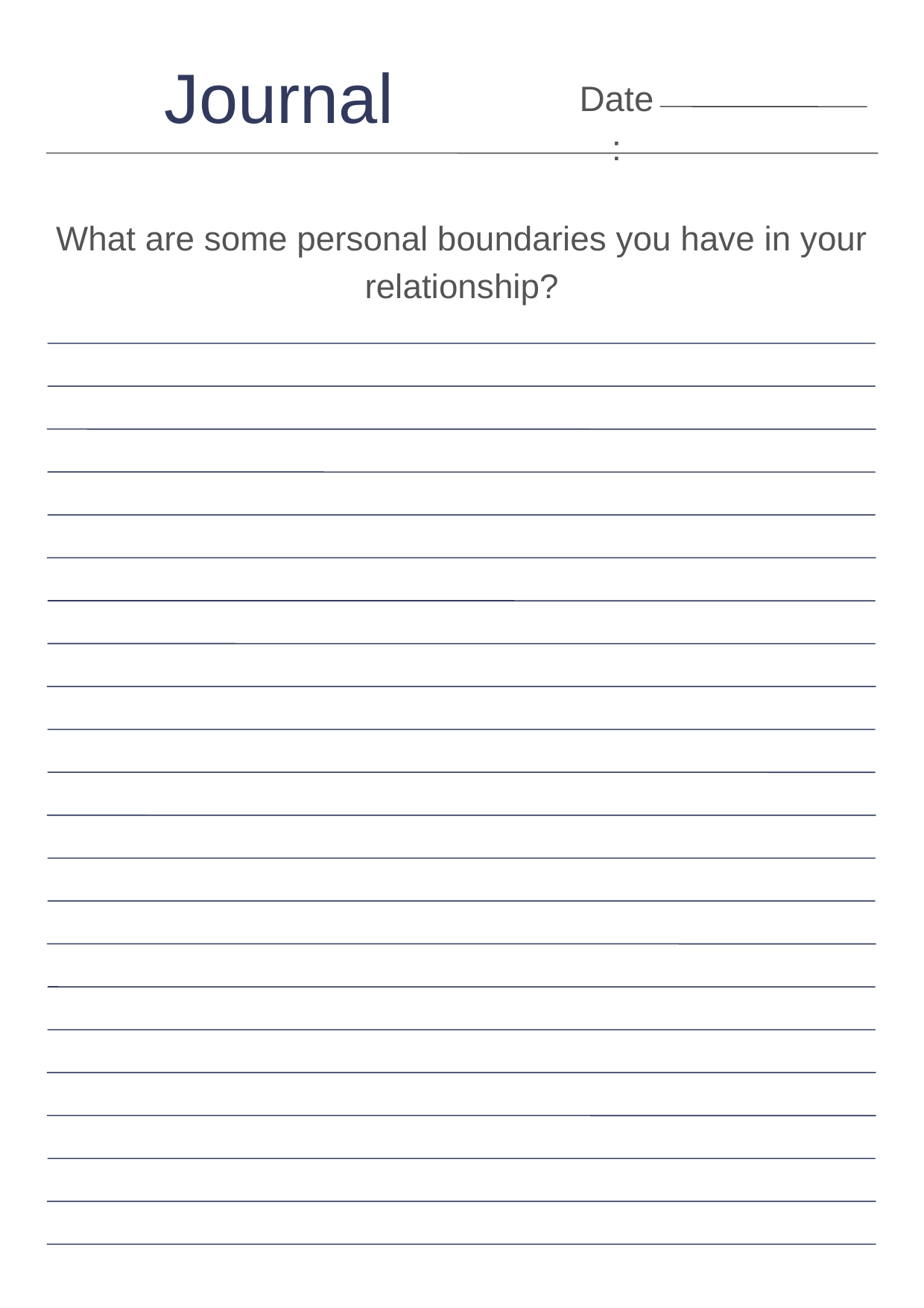

Journal
Date:

What are some personal boundaries you have in your relationship?